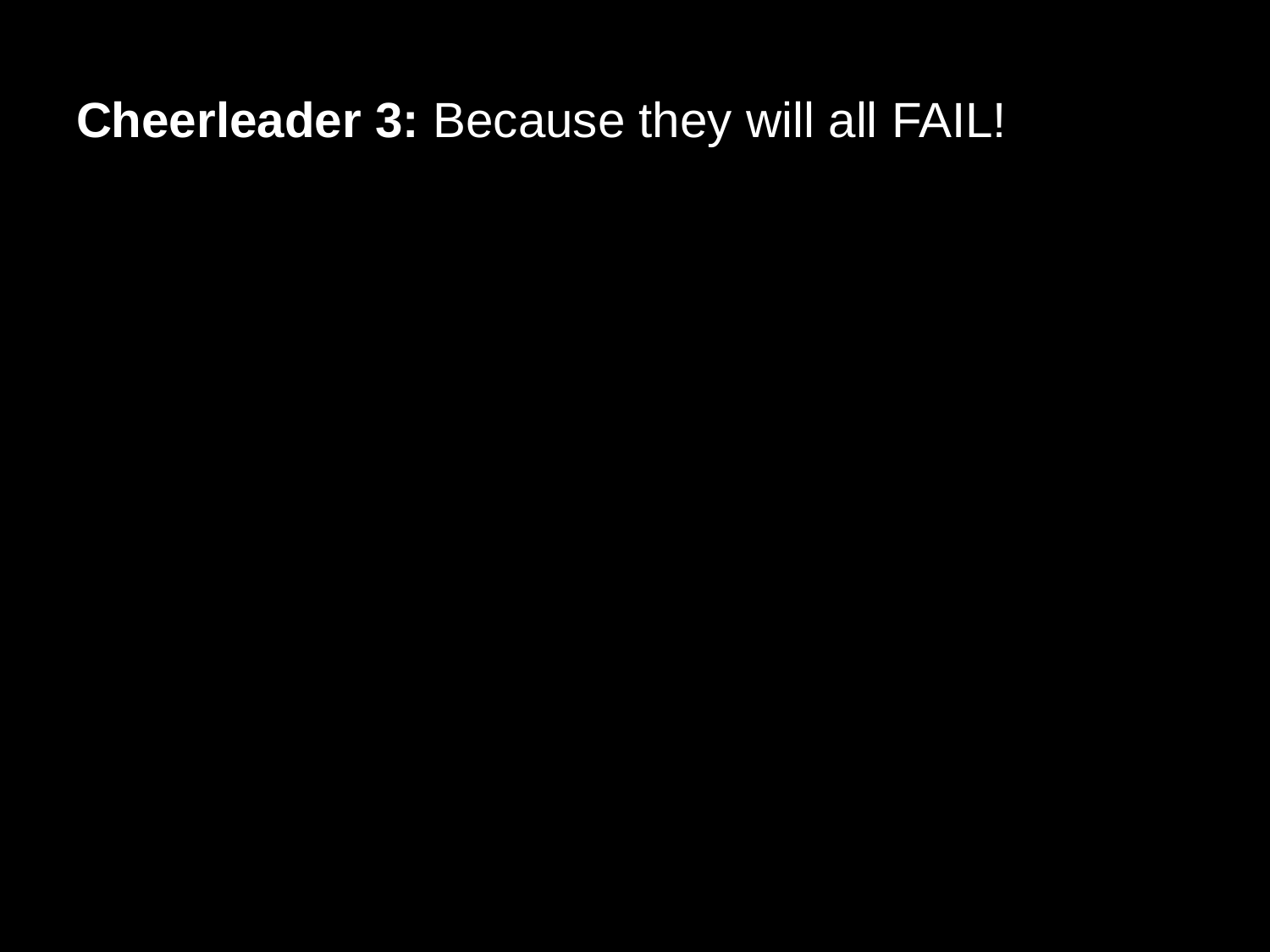

# Cheerleader 3: Because they will all FAIL!